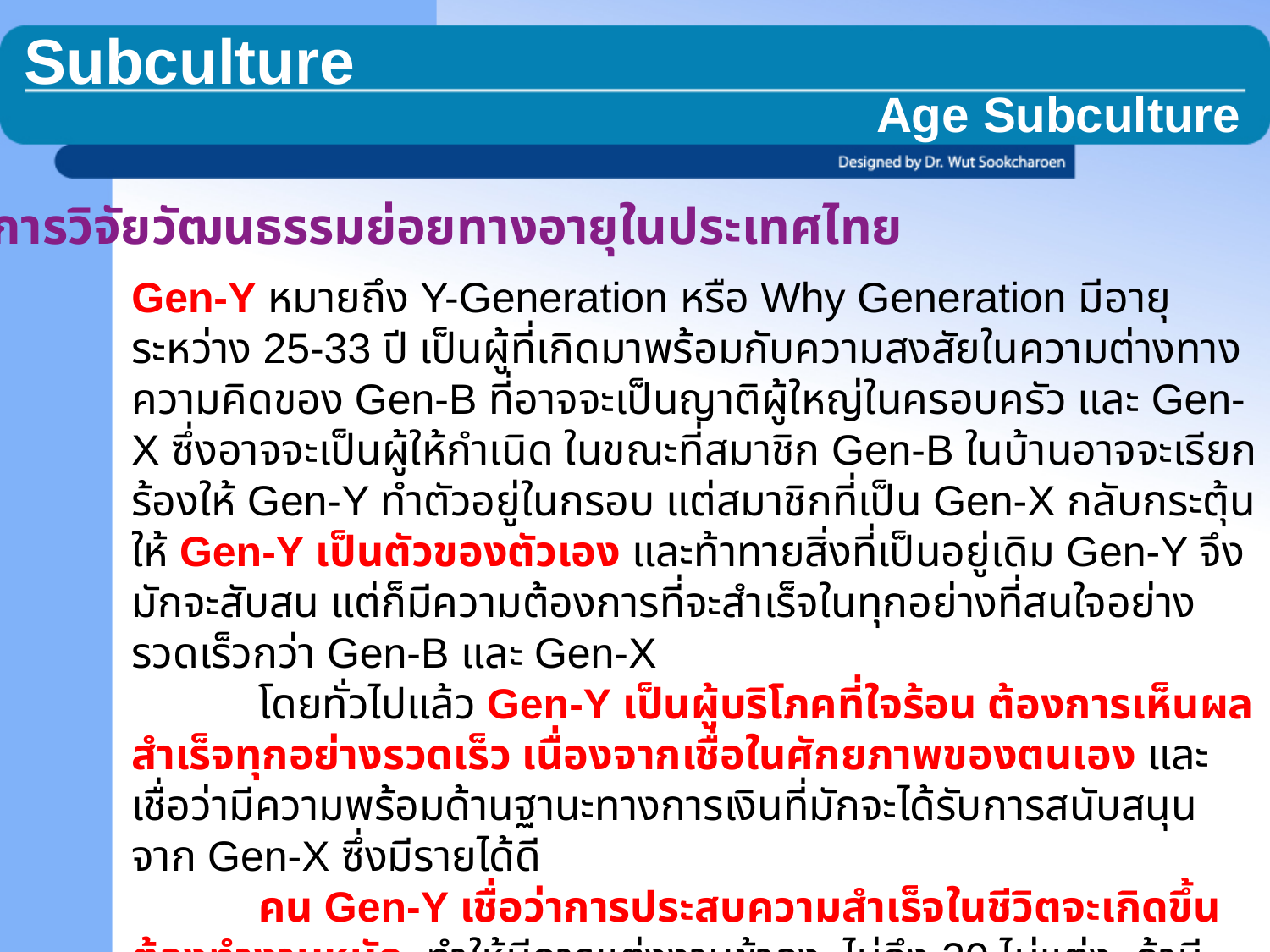

Subculture
Age Subculture
การวิจัยวัฒนธรรมย่อยทางอายุในประเทศไทย
Gen-Y หมายถึง Y-Generation หรือ Why Generation มีอายุระหว่าง 25-33 ปี เป็นผู้ที่เกิดมาพร้อมกับความสงสัยในความต่างทางความคิดของ Gen-B ที่อาจจะเป็นญาติผู้ใหญ่ในครอบครัว และ Gen-X ซึ่งอาจจะเป็นผู้ให้กำเนิด ในขณะที่สมาชิก Gen-B ในบ้านอาจจะเรียกร้องให้ Gen-Y ทำตัวอยู่ในกรอบ แต่สมาชิกที่เป็น Gen-X กลับกระตุ้นให้ Gen-Y เป็นตัวของตัวเอง และท้าทายสิ่งที่เป็นอยู่เดิม Gen-Y จึงมักจะสับสน แต่ก็มีความต้องการที่จะสำเร็จในทุกอย่างที่สนใจอย่างรวดเร็วกว่า Gen-B และ Gen-X
	โดยทั่วไปแล้ว Gen-Y เป็นผู้บริโภคที่ใจร้อน ต้องการเห็นผลสำเร็จทุกอย่างรวดเร็ว เนื่องจากเชื่อในศักยภาพของตนเอง และเชื่อว่ามีความพร้อมด้านฐานะทางการเงินที่มักจะได้รับการสนับสนุนจาก Gen-X ซึ่งมีรายได้ดี
	คน Gen-Y เชื่อว่าการประสบความสำเร็จในชีวิตจะเกิดขึ้นต้องทำงานหนัก  ทำให้มีการแต่งงานช้าลง  ไม่ถึง 30 ไม่แต่ง  ถ้ามีแฟนแล้วแฟนมีอุปสรรคกับงาน  ก็เลิกกับแฟน  เลือกงาน  คนกลุ่มนี้มักเปลี่ยนงานบ่อย  มีการบริหารเงินจากเครื่องมือต่าง ๆ คนกลุ่มนี้จึงมีเครดิตการ์ดมากกว่า 1 ใบ  มีการใช้บริการประเภท Personal Credit มากขึ้น